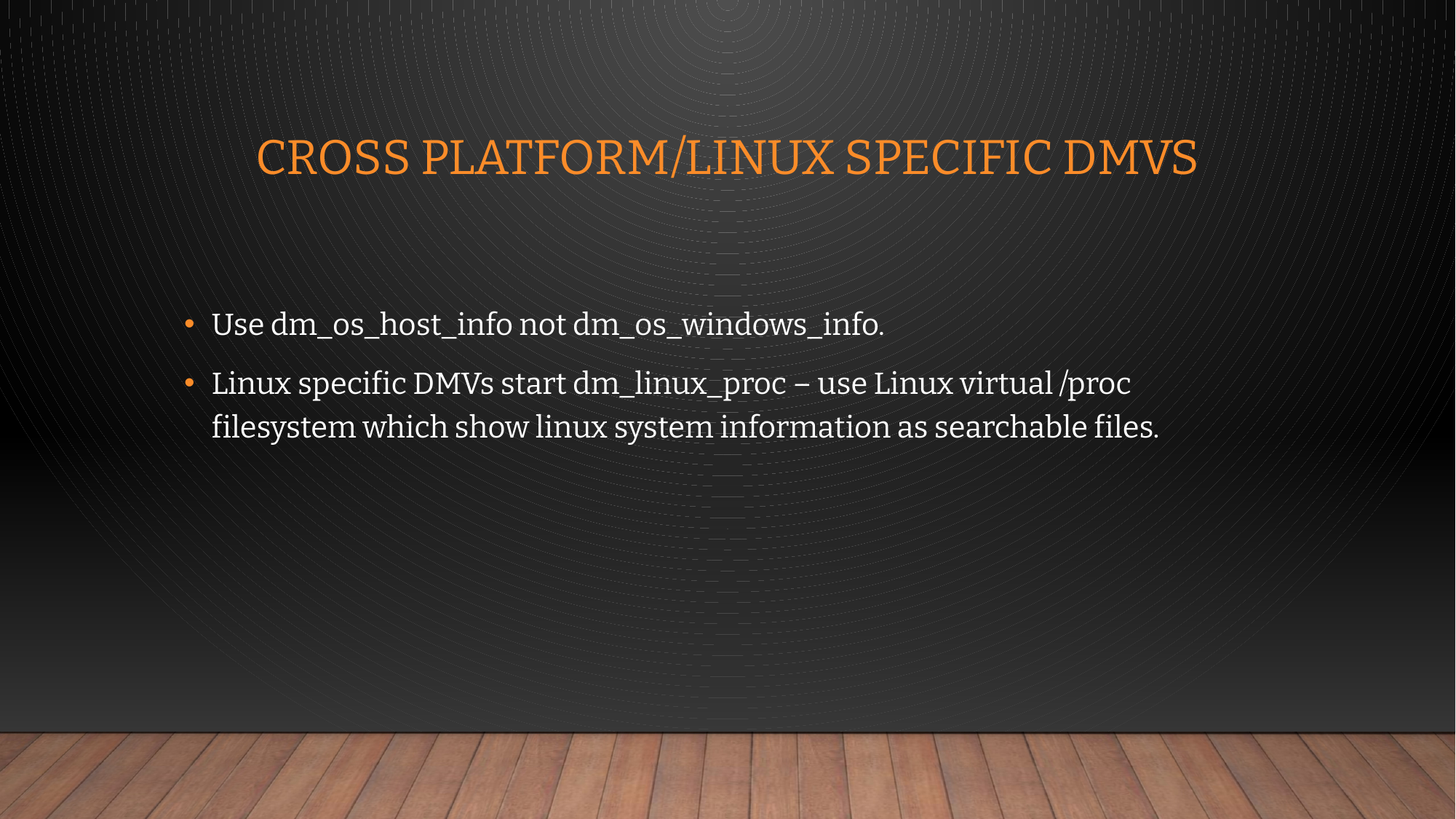

# CROSS PLATFORM/LINUX SPECIFIC DMVs

Use dm_os_host_info not dm_os_windows_info.
Linux specific DMVs start dm_linux_proc – use Linux virtual /proc filesystem which show linux system information as searchable files.